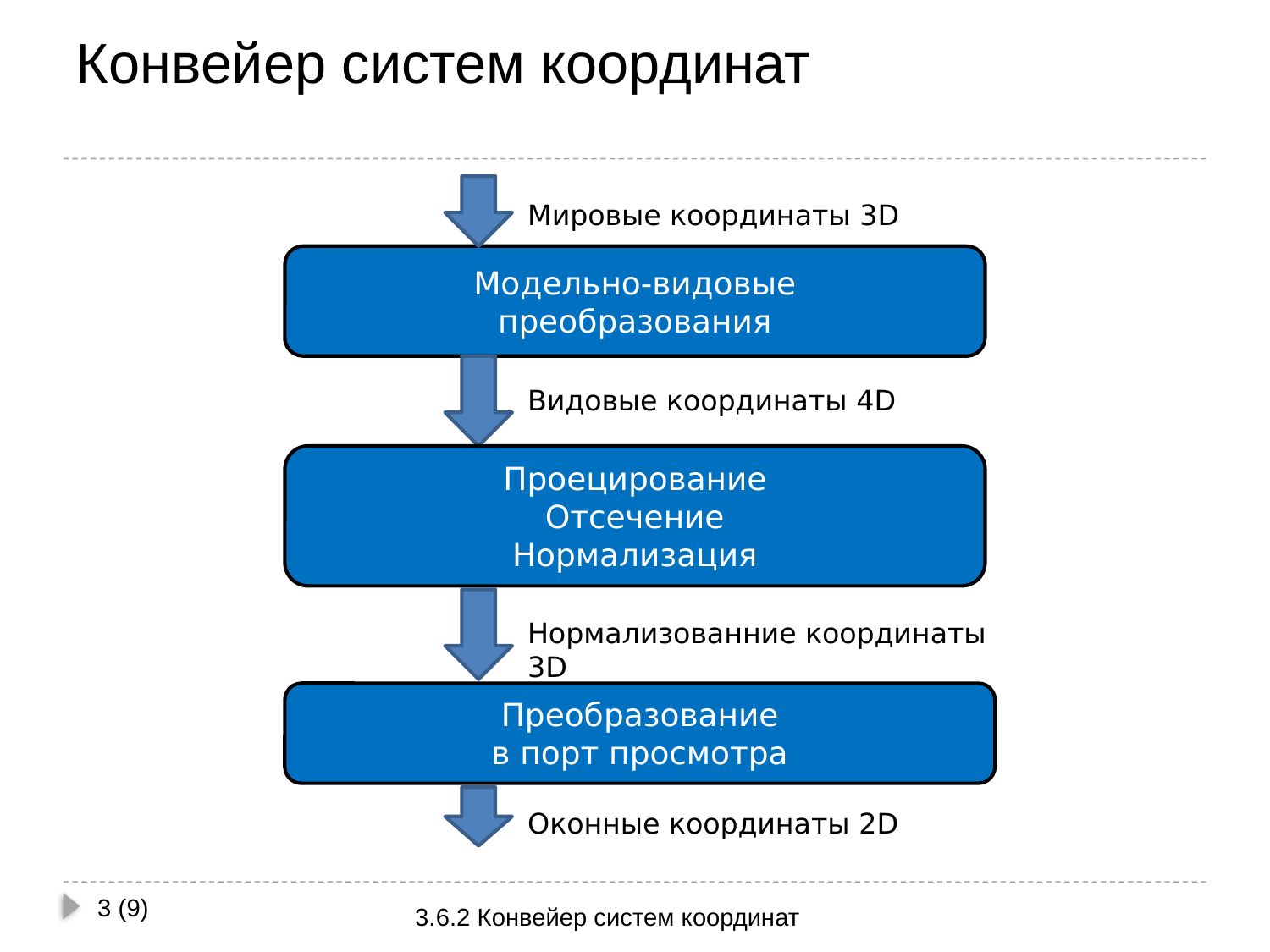

# Конвейер систем координат

Мировые координаты 3D
Модельно-видовые
преобразования

Видовые координаты 4D
Проецирование
Отсечение
Нормализация

Нормализованние координаты 3D
Преобразование
в порт просмотра

Оконные координаты 2D
3 (9)
3.6.2 Конвейер систем координат